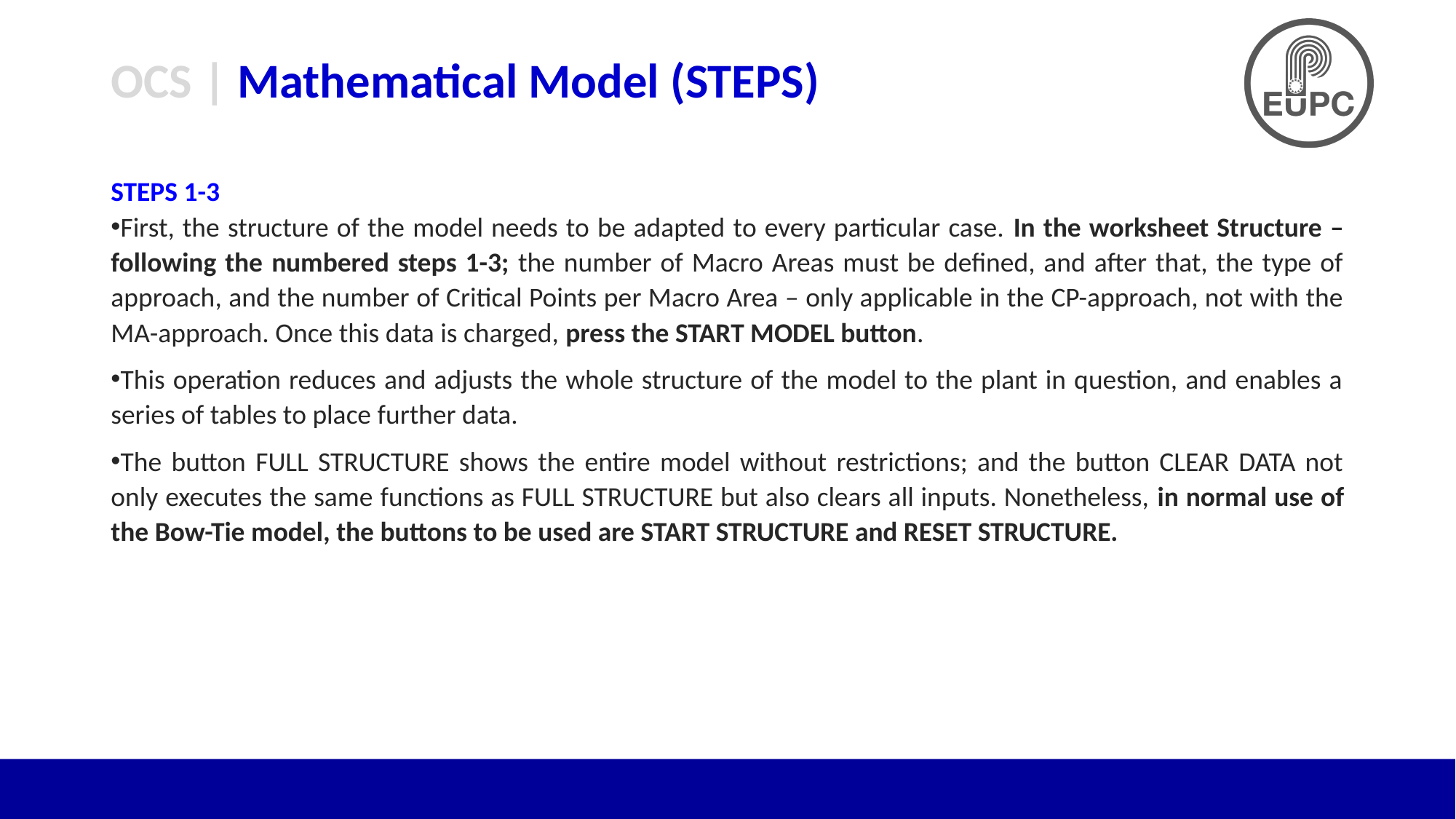

# OCS | Mathematical Model (STEPS)
STEPS 1-3
First, the structure of the model needs to be adapted to every particular case. In the worksheet Structure – following the numbered steps 1-3; the number of Macro Areas must be defined, and after that, the type of approach, and the number of Critical Points per Macro Area – only applicable in the CP-approach, not with the MA-approach. Once this data is charged, press the START MODEL button.
This operation reduces and adjusts the whole structure of the model to the plant in question, and enables a series of tables to place further data.
The button FULL STRUCTURE shows the entire model without restrictions; and the button CLEAR DATA not only executes the same functions as FULL STRUCTURE but also clears all inputs. Nonetheless, in normal use of the Bow-Tie model, the buttons to be used are START STRUCTURE and RESET STRUCTURE.